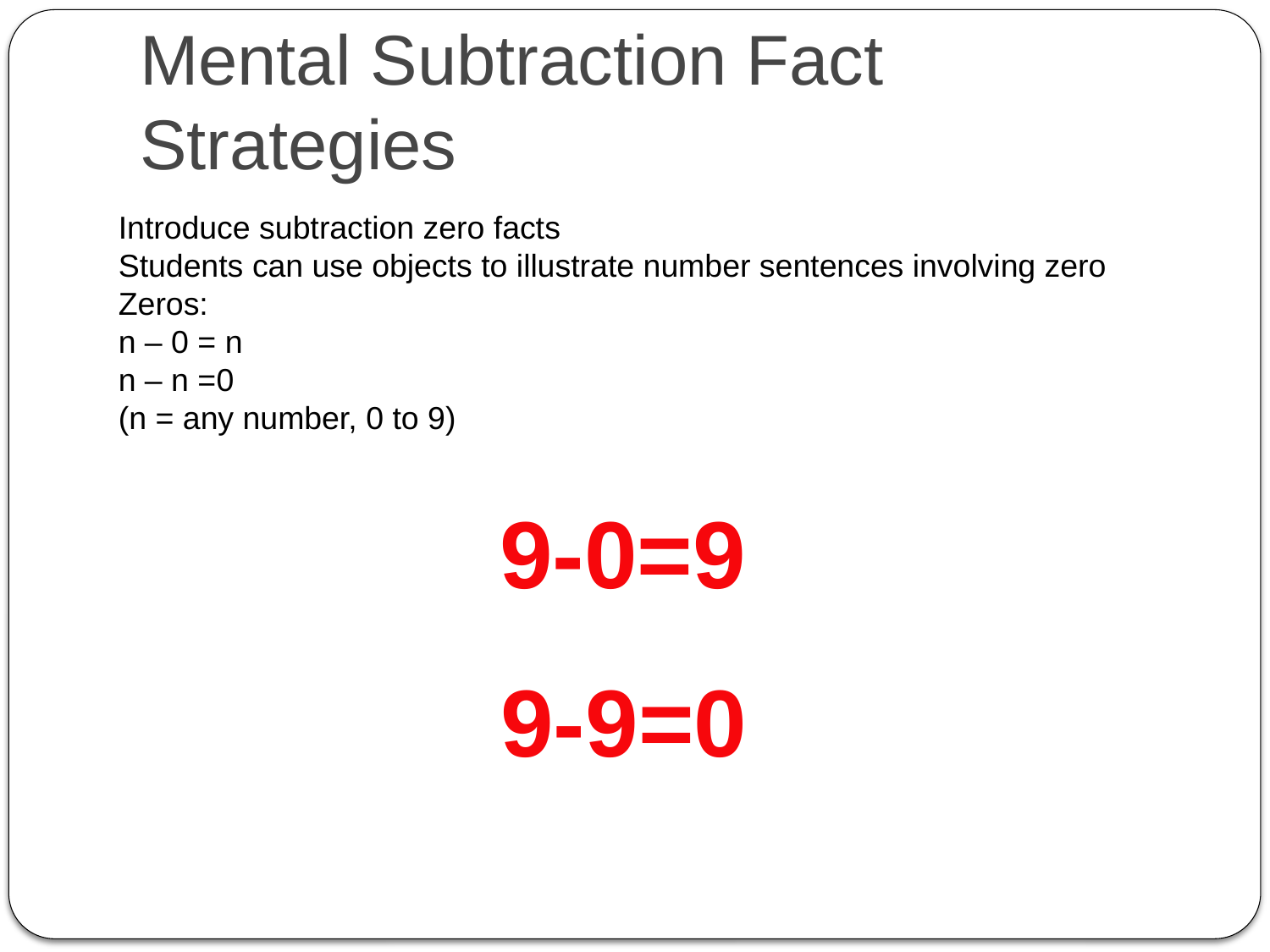

# Mental Subtraction Fact Strategies
Introduce subtraction zero facts
Students can use objects to illustrate number sentences involving zero Zeros:
n – 0 = n
n – n =0
(n = any number, 0 to 9)
9-0=9
9-9=0